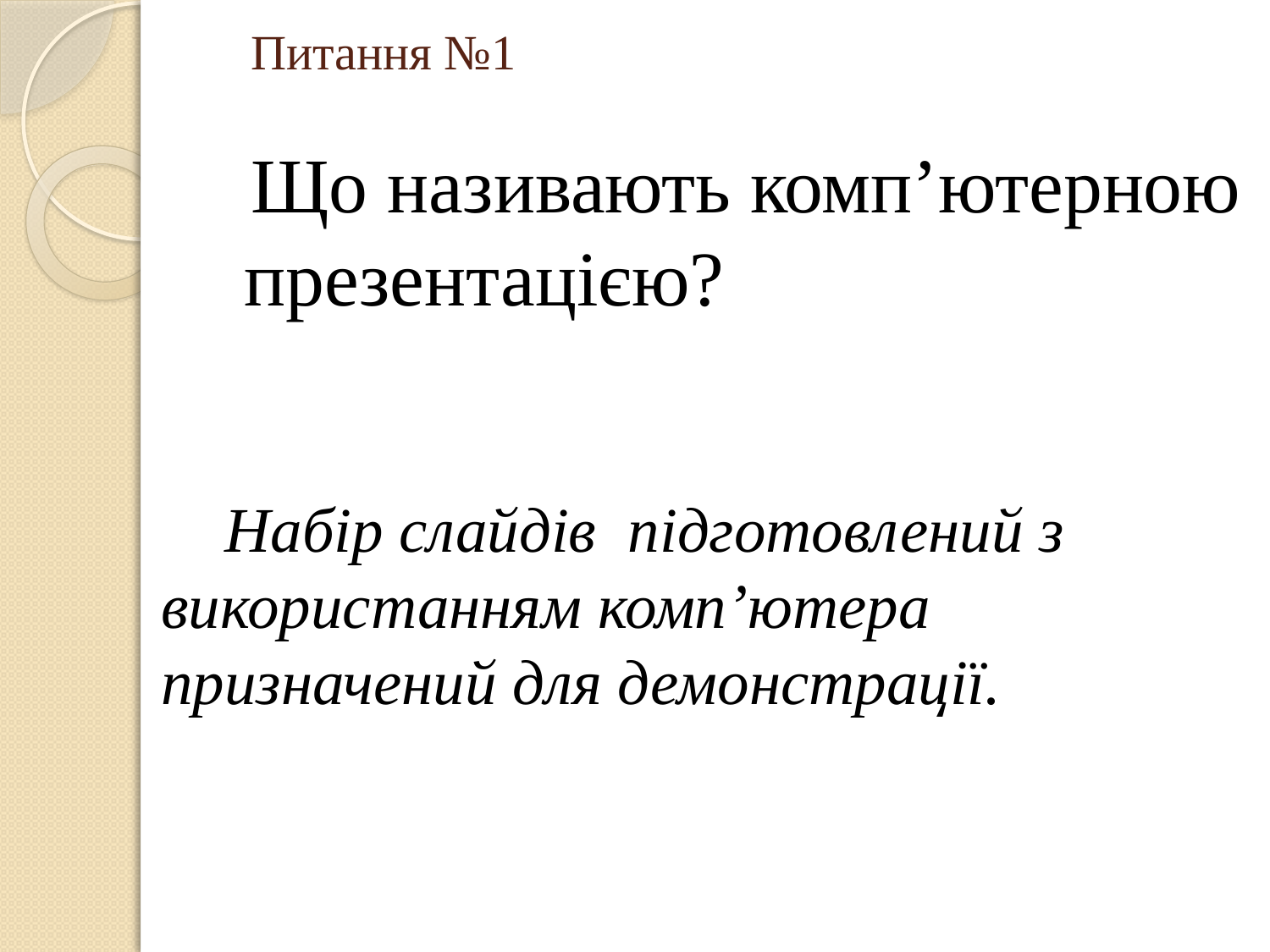

# Питання №1
    Що називають комп’ютерною презентацією?

    Набір слайдів  підготовлений з         використанням комп’ютера призначений для демонстрації.